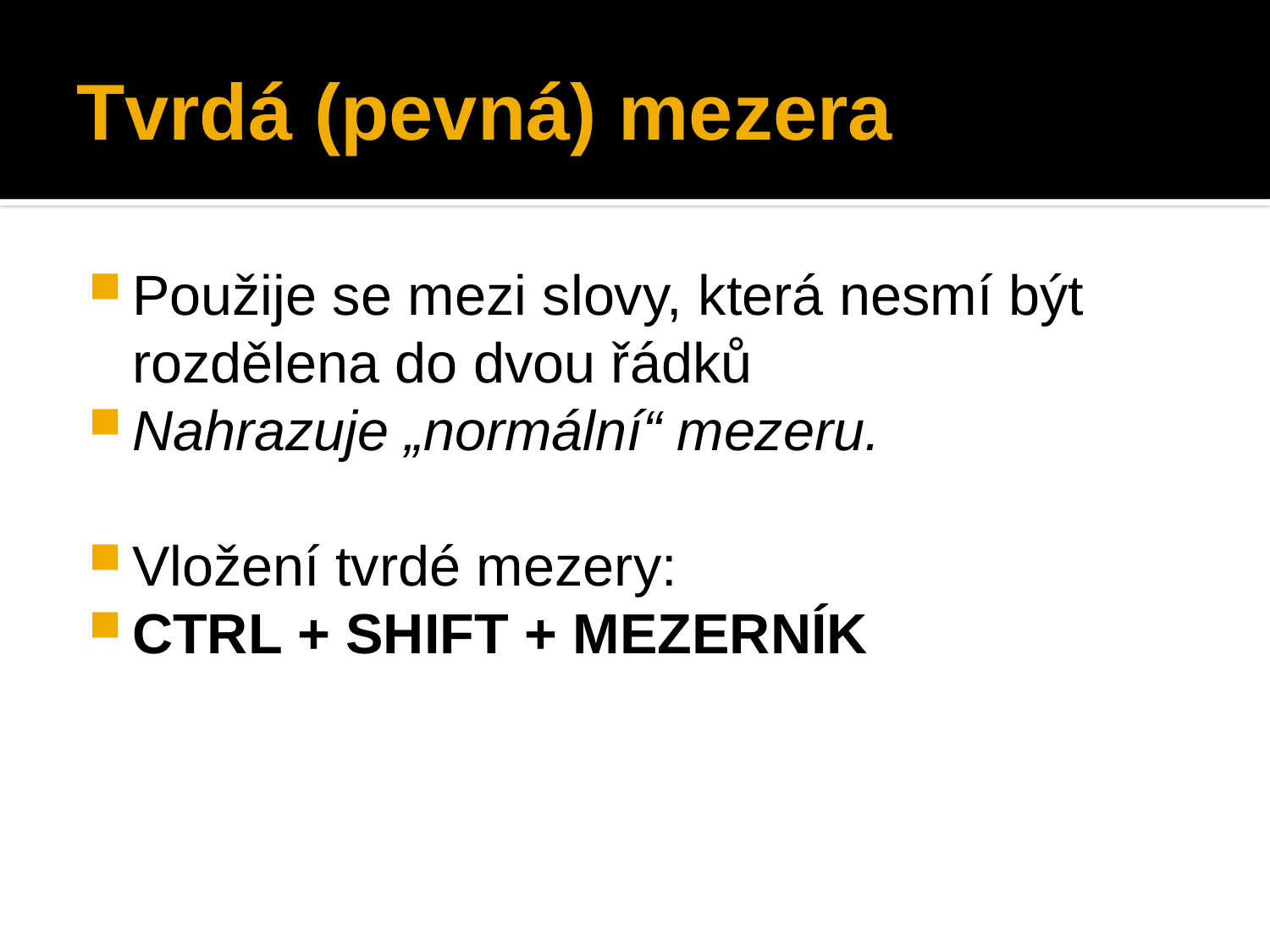

# Tvrdá (pevná) mezera
Použije se mezi slovy, která nesmí být rozdělena do dvou řádků
Nahrazuje „normální“ mezeru.

Vložení tvrdé mezery:
Ctrl + Shift + mezerník